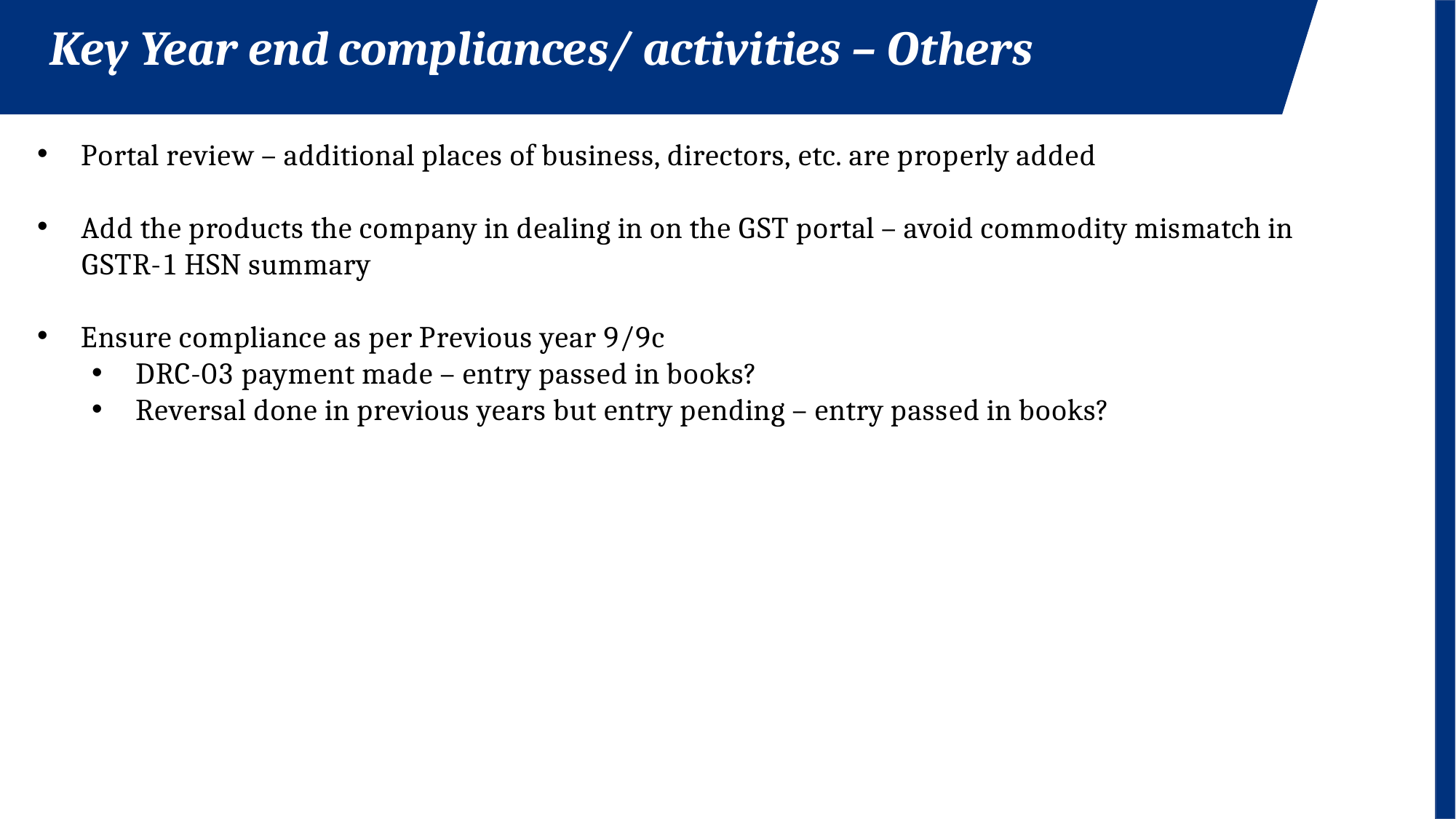

Key Year end compliances/ activities – Others
Portal review – additional places of business, directors, etc. are properly added

Add the products the company in dealing in on the GST portal – avoid commodity mismatch in GSTR-1 HSN summary

Ensure compliance as per Previous year 9/9c
DRC-03 payment made – entry passed in books?
Reversal done in previous years but entry pending – entry passed in books?